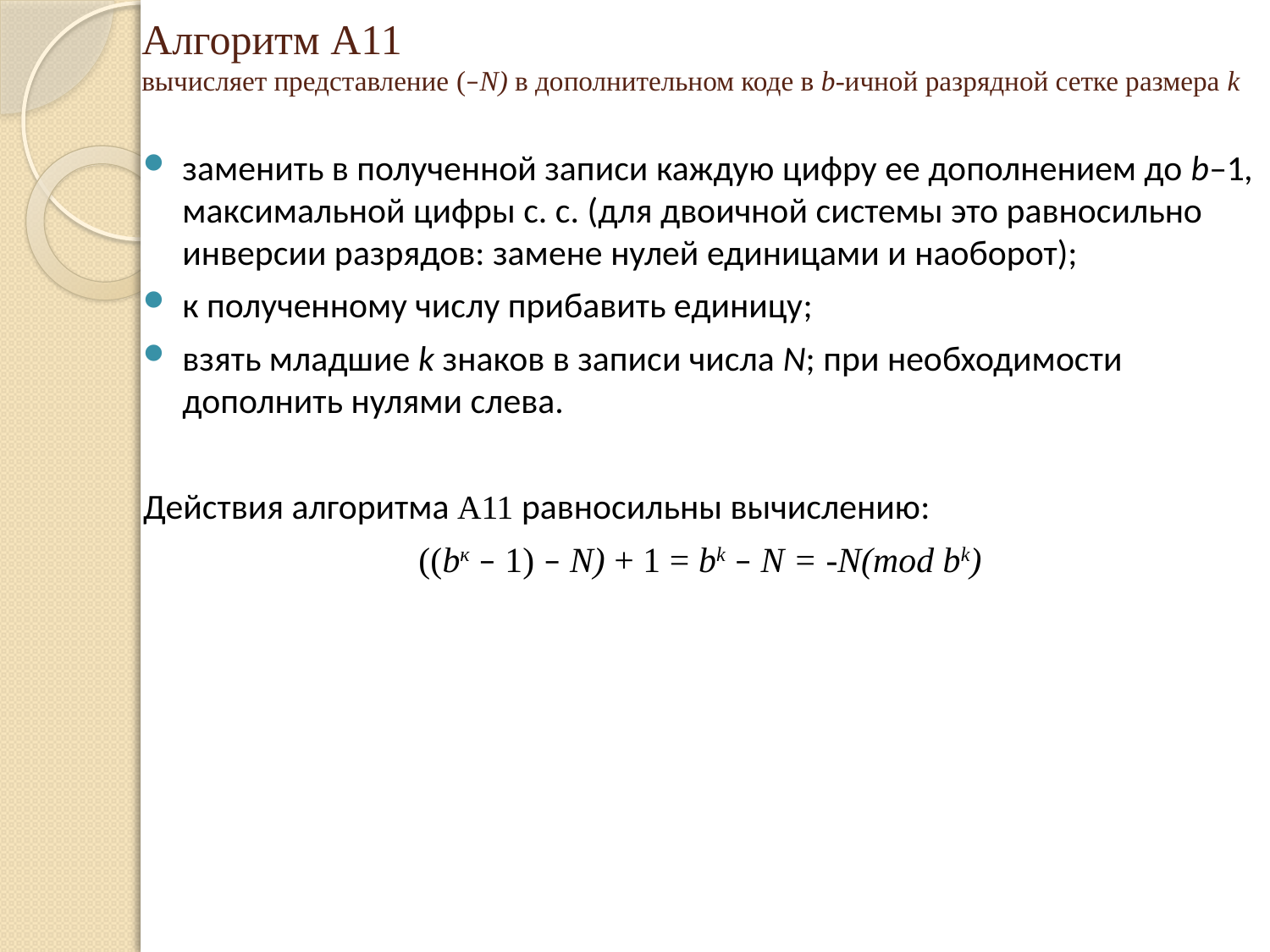

# Алгоритм A11 вычисляет представление (–N) в дополнительном коде в b-ичной разрядной сетке размера k
заменить в полученной записи каждую цифру ее дополнением до b–1, максимальной цифры с. с. (для двоичной системы это равносильно инверсии разрядов: замене нулей единицами и наоборот);
к полученному числу прибавить единицу;
взять младшие k знаков в записи числа N; при необходимости дополнить нулями слева.

Действия алгоритма A11 равносильны вычислению:
((bк – 1) – N) + 1 = bk – N = -N(mod bk)